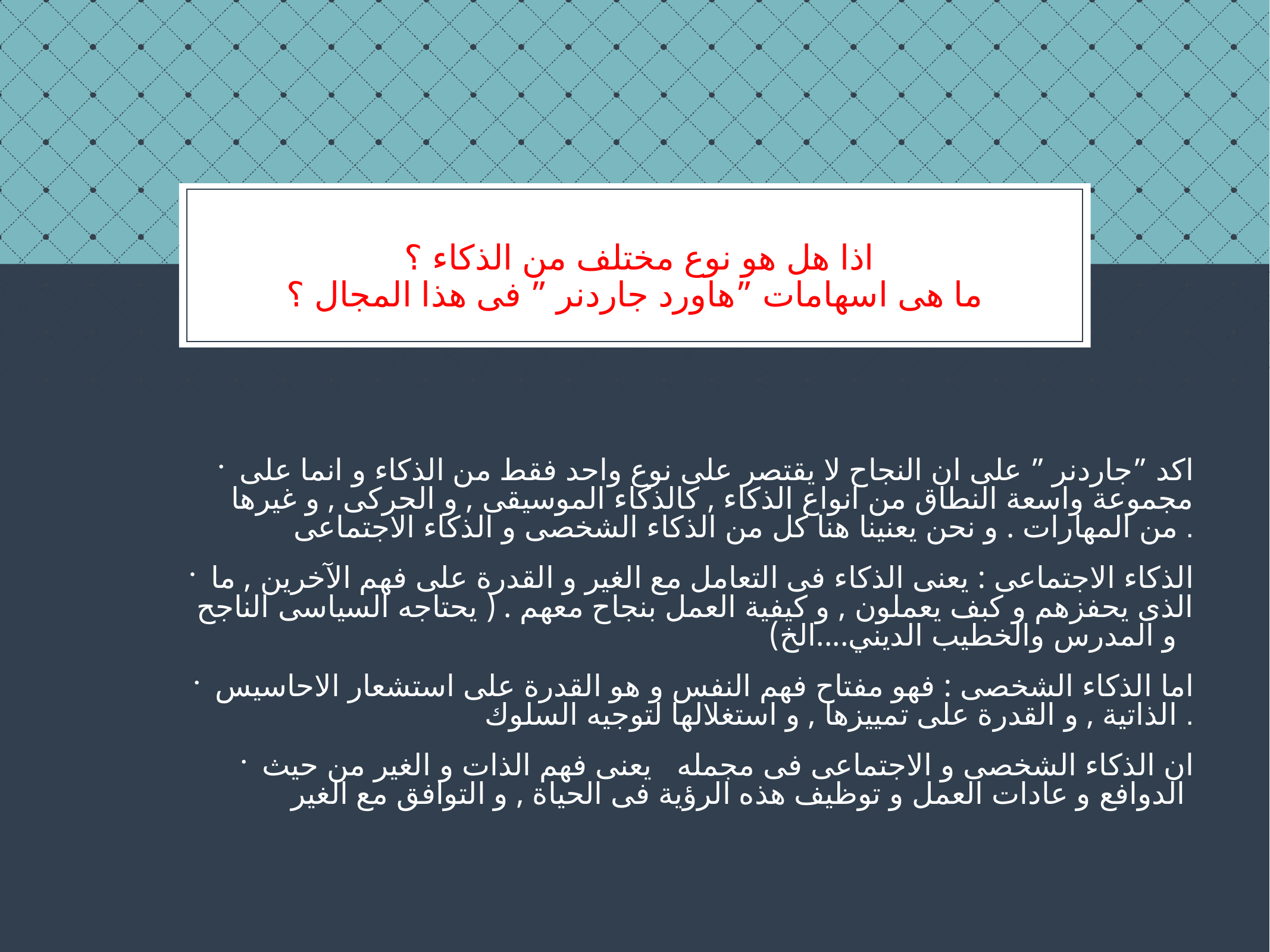

# اذا هل هو نوع مختلف من الذكاء ؟ ما هى اسهامات ”هاورد جاردنر ” فى هذا المجال ؟
اكد ”جاردنر ” على ان النجاح لا يقتصر على نوع واحد فقط من الذكاء و انما على مجموعة واسعة النطاق من انواع الذكاء , كالذكاء الموسيقى , و الحركى , و غيرها من المهارات . و نحن يعنينا هنا كل من الذكاء الشخصى و الذكاء الاجتماعى .
الذكاء الاجتماعى : يعنى الذكاء فى التعامل مع الغير و القدرة على فهم الآخرين , ما الذى يحفزهم و كبف يعملون , و كيفية العمل بنجاح معهم . ( يحتاجه السياسى الناجح و المدرس والخطيب الديني....الخ)
اما الذكاء الشخصى : فهو مفتاح فهم النفس و هو القدرة على استشعار الاحاسيس الذاتية , و القدرة على تمييزها , و استغلالها لتوجيه السلوك .
ان الذكاء الشخصى و الاجتماعى فى مجمله   يعنى فهم الذات و الغير من حيث الدوافع و عادات العمل و توظيف هذه الرؤية فى الحياة , و التوافق مع الغير